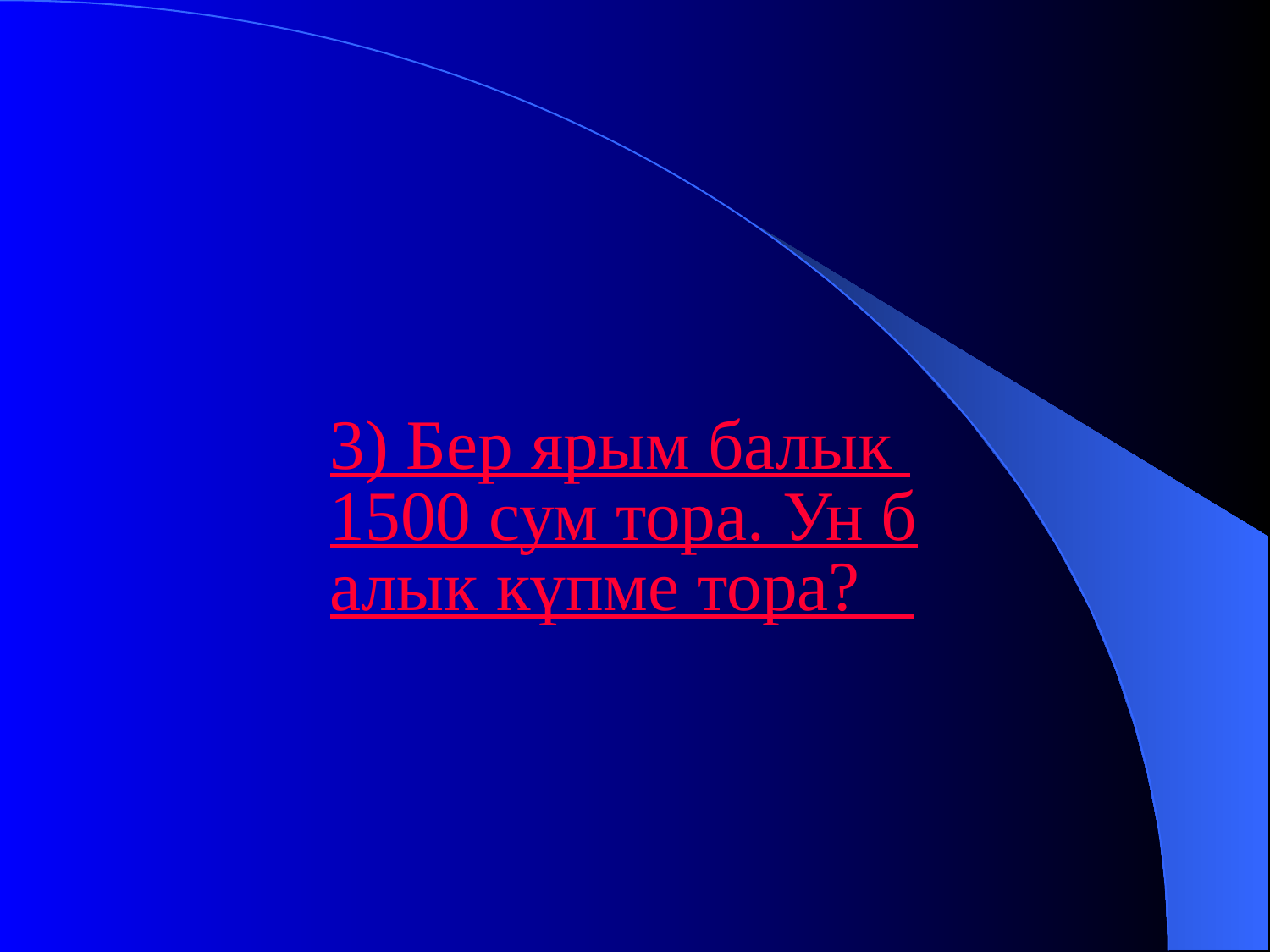

3) Бер ярым балык 1500 сум тора. Ун балык күпме тора?